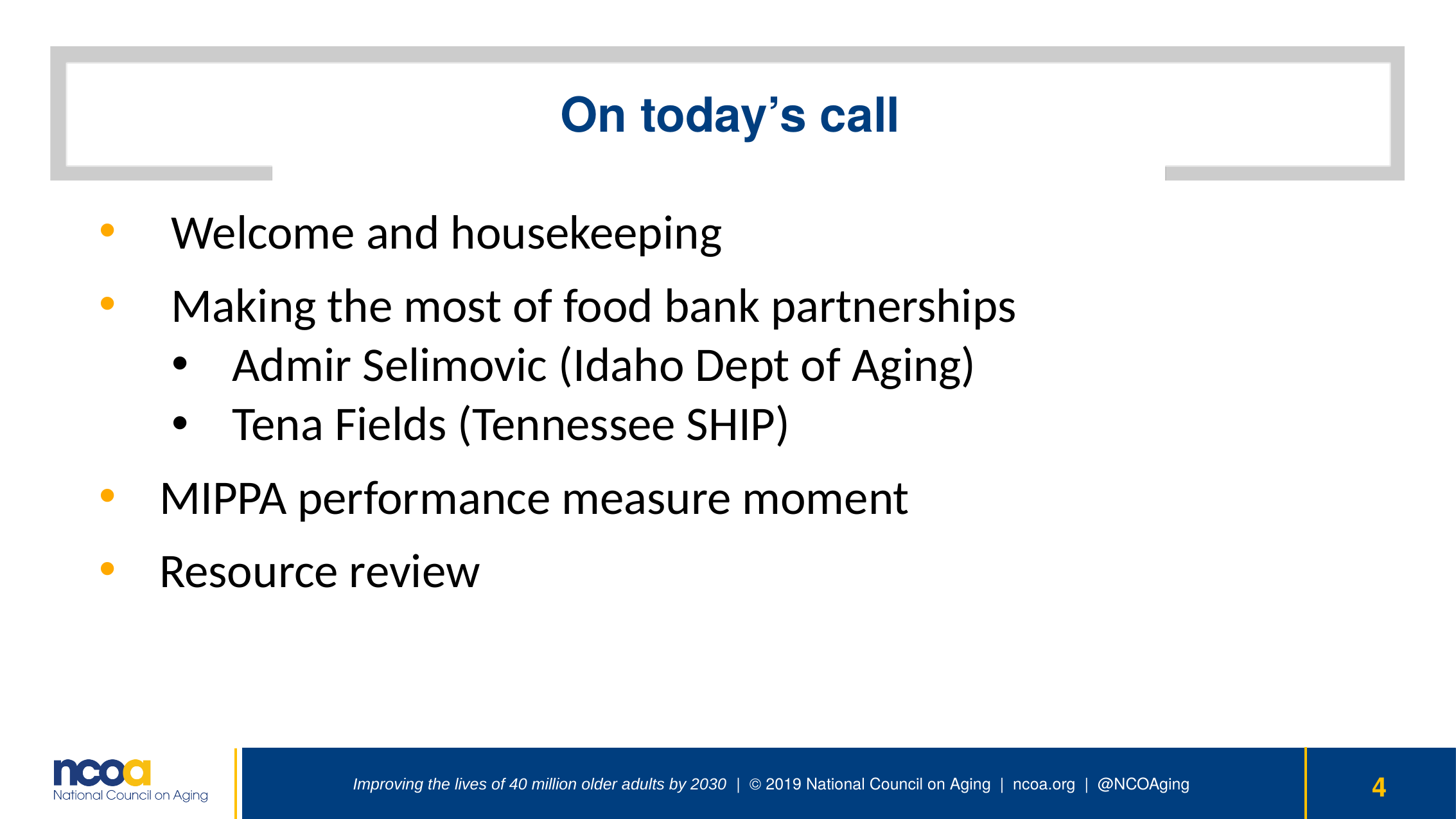

# On today’s call
Welcome and housekeeping
Making the most of food bank partnerships
Admir Selimovic (Idaho Dept of Aging)
Tena Fields (Tennessee SHIP)
MIPPA performance measure moment
Resource review

4